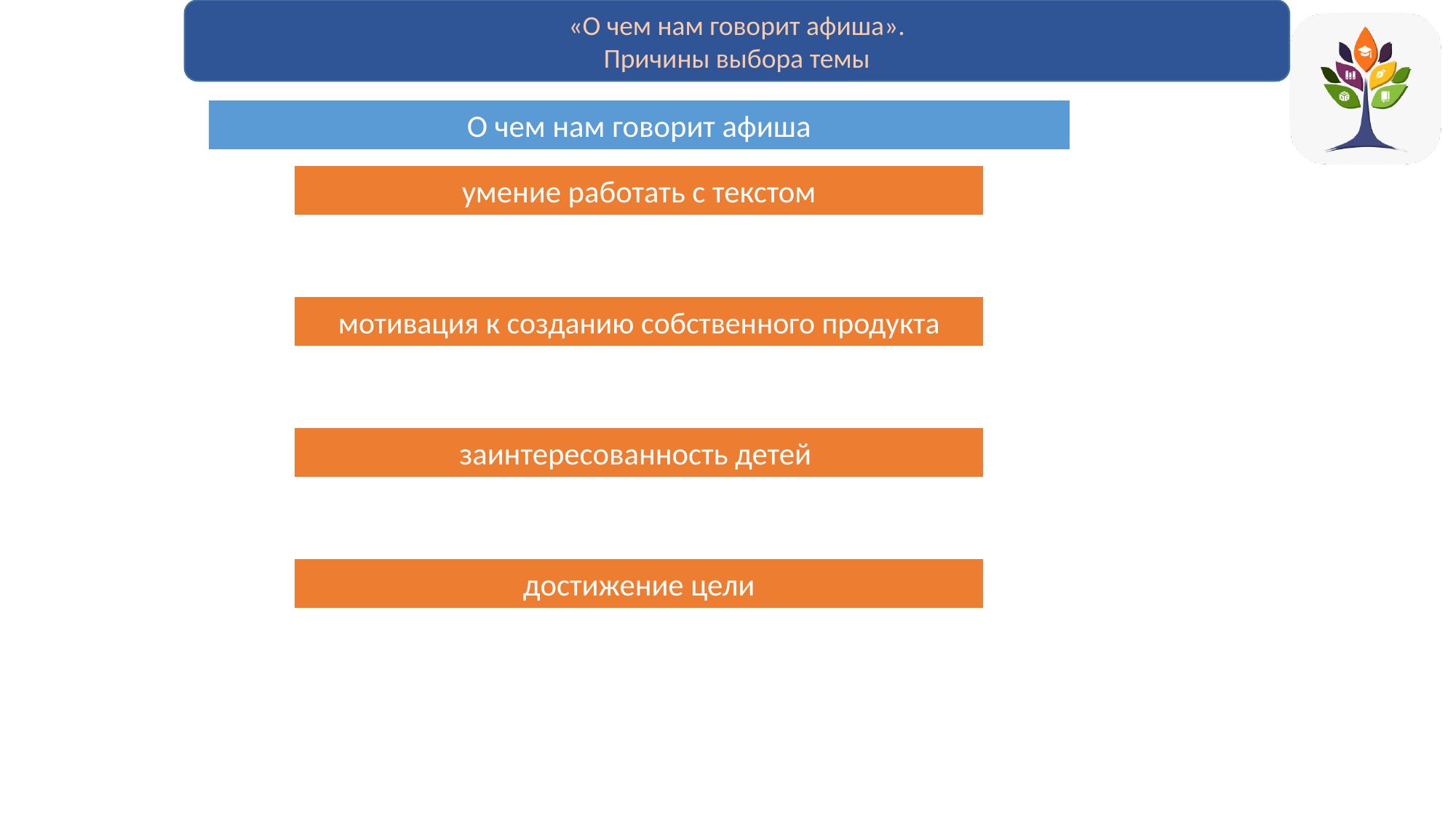

«О чем нам говорит афиша».
Причины выбора темы
О чем нам говорит афиша
умение работать с текстом
мотивация к созданию собственного продукта
заинтересованность детей
достижение цели